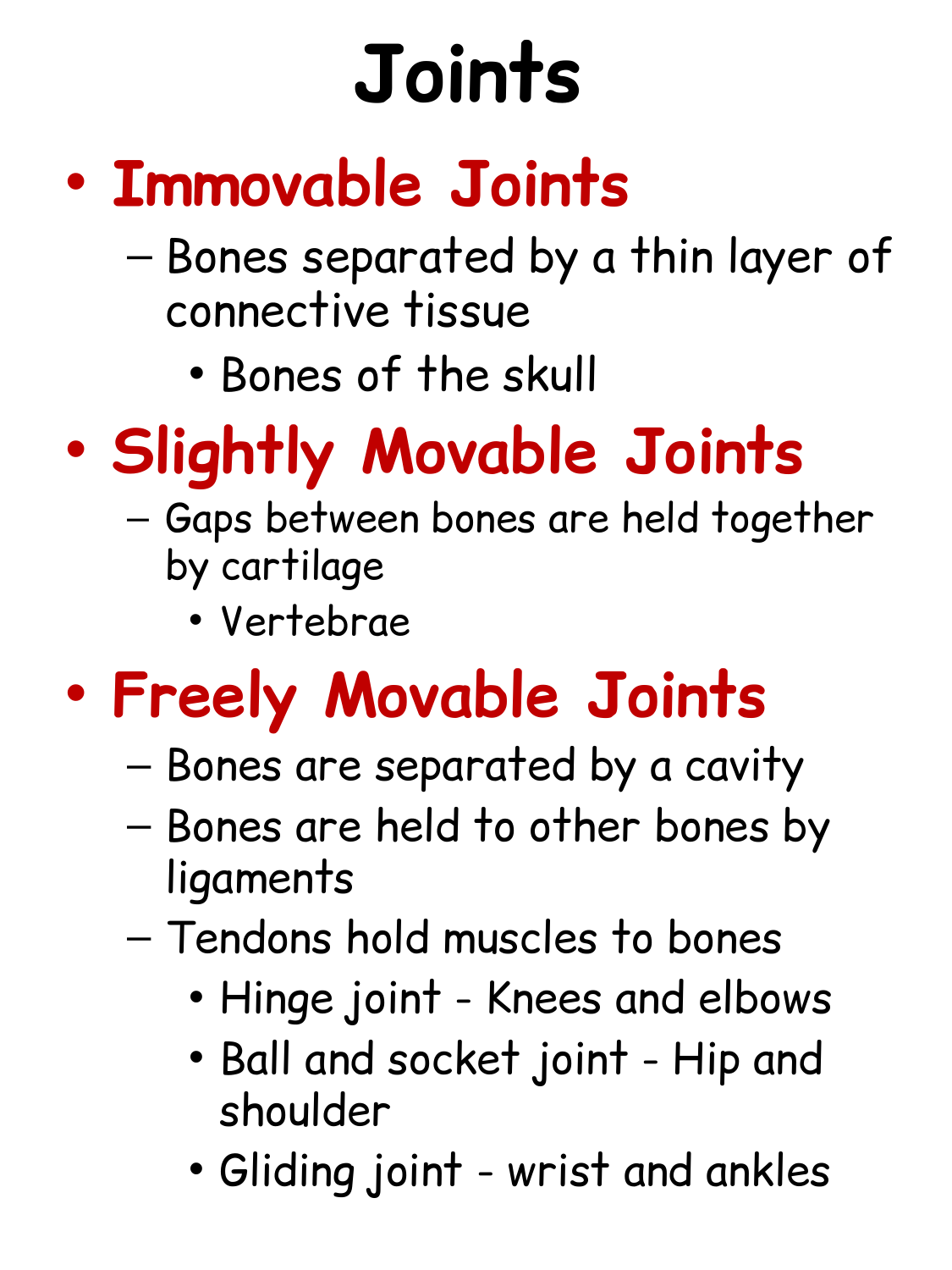

# Joints
Immovable Joints
Bones separated by a thin layer of connective tissue
Bones of the skull
Slightly Movable Joints
Gaps between bones are held together by cartilage
Vertebrae
Freely Movable Joints
Bones are separated by a cavity
Bones are held to other bones by ligaments
Tendons hold muscles to bones
Hinge joint - Knees and elbows
Ball and socket joint - Hip and shoulder
Gliding joint - wrist and ankles